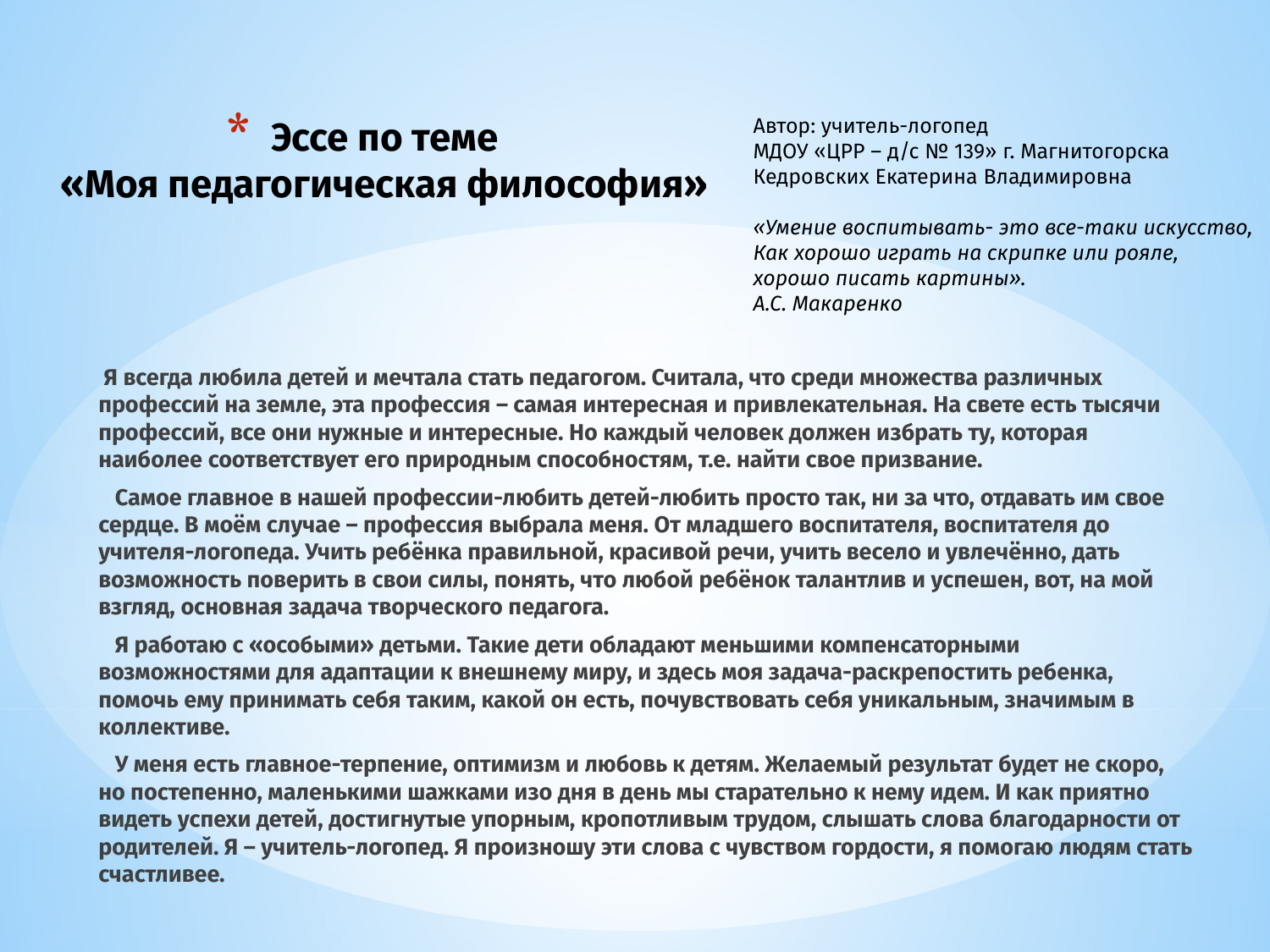

# Эссе по теме «Моя педагогическая философия»
Автор: учитель-логопед
МДОУ «ЦРР – д/с № 139» г. Магнитогорска
Кедровских Екатерина Владимировна
«Умение воспитывать- это все-таки искусство,
Как хорошо играть на скрипке или рояле,
хорошо писать картины».
А.С. Макаренко

 Я всегда любила детей и мечтала стать педагогом. Считала, что среди множества различных профессий на земле, эта профессия – самая интересная и привлекательная. На свете есть тысячи профессий, все они нужные и интересные. Но каждый человек должен избрать ту, которая наиболее соответствует его природным способностям, т.е. найти свое призвание.
   Самое главное в нашей профессии-любить детей-любить просто так, ни за что, отдавать им свое сердце. В моём случае – профессия выбрала меня. От младшего воспитателя, воспитателя до учителя-логопеда. Учить ребёнка правильной, красивой речи, учить весело и увлечённо, дать возможность поверить в свои силы, понять, что любой ребёнок талантлив и успешен, вот, на мой взгляд, основная задача творческого педагога.
   Я работаю с «особыми» детьми. Такие дети обладают меньшими компенсаторными возможностями для адаптации к внешнему миру, и здесь моя задача-раскрепостить ребенка, помочь ему принимать себя таким, какой он есть, почувствовать себя уникальным, значимым в коллективе.
   У меня есть главное-терпение, оптимизм и любовь к детям. Желаемый результат будет не скоро, но постепенно, маленькими шажками изо дня в день мы старательно к нему идем. И как приятно видеть успехи детей, достигнутые упорным, кропотливым трудом, слышать слова благодарности от родителей. Я – учитель-логопед. Я произношу эти слова с чувством гордости, я помогаю людям стать счастливее.